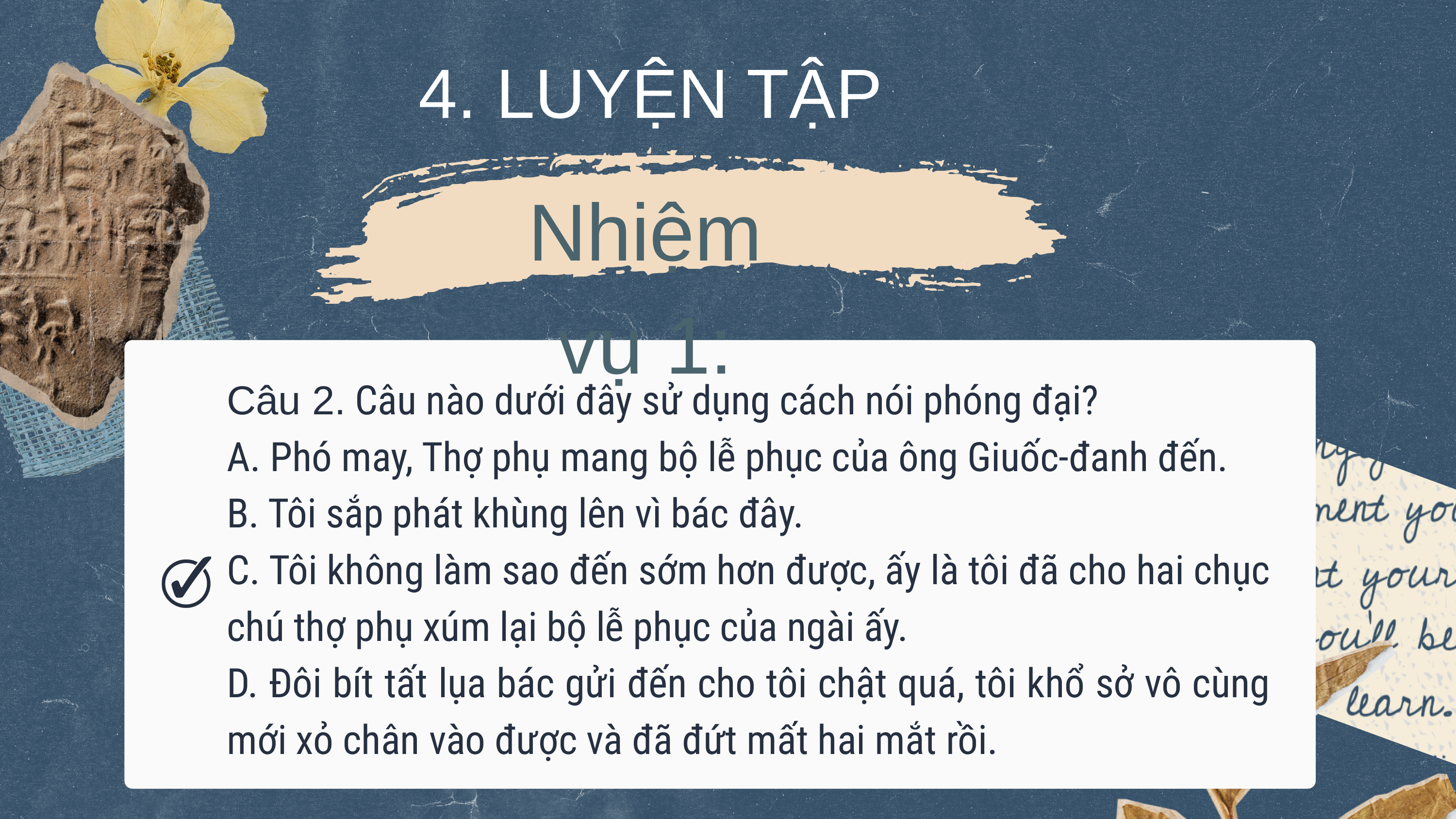

4. LUYỆN TẬP

Nhiệm vụ 1:

Câu 2. Câu nào dưới đây sử dụng cách nói phóng đại?
A. Phó may, Thợ phụ mang bộ lễ phục của ông Giuốc-đanh đến.
B. Tôi sắp phát khùng lên vì bác đây.
C. Tôi không làm sao đến sớm hơn được, ấy là tôi đã cho hai chục chú thợ phụ xúm lại bộ lễ phục của ngài ấy.
D. Đôi bít tất lụa bác gửi đến cho tôi chật quá, tôi khổ sở vô cùng mới xỏ chân vào được và đã đứt mất hai mắt rồi.